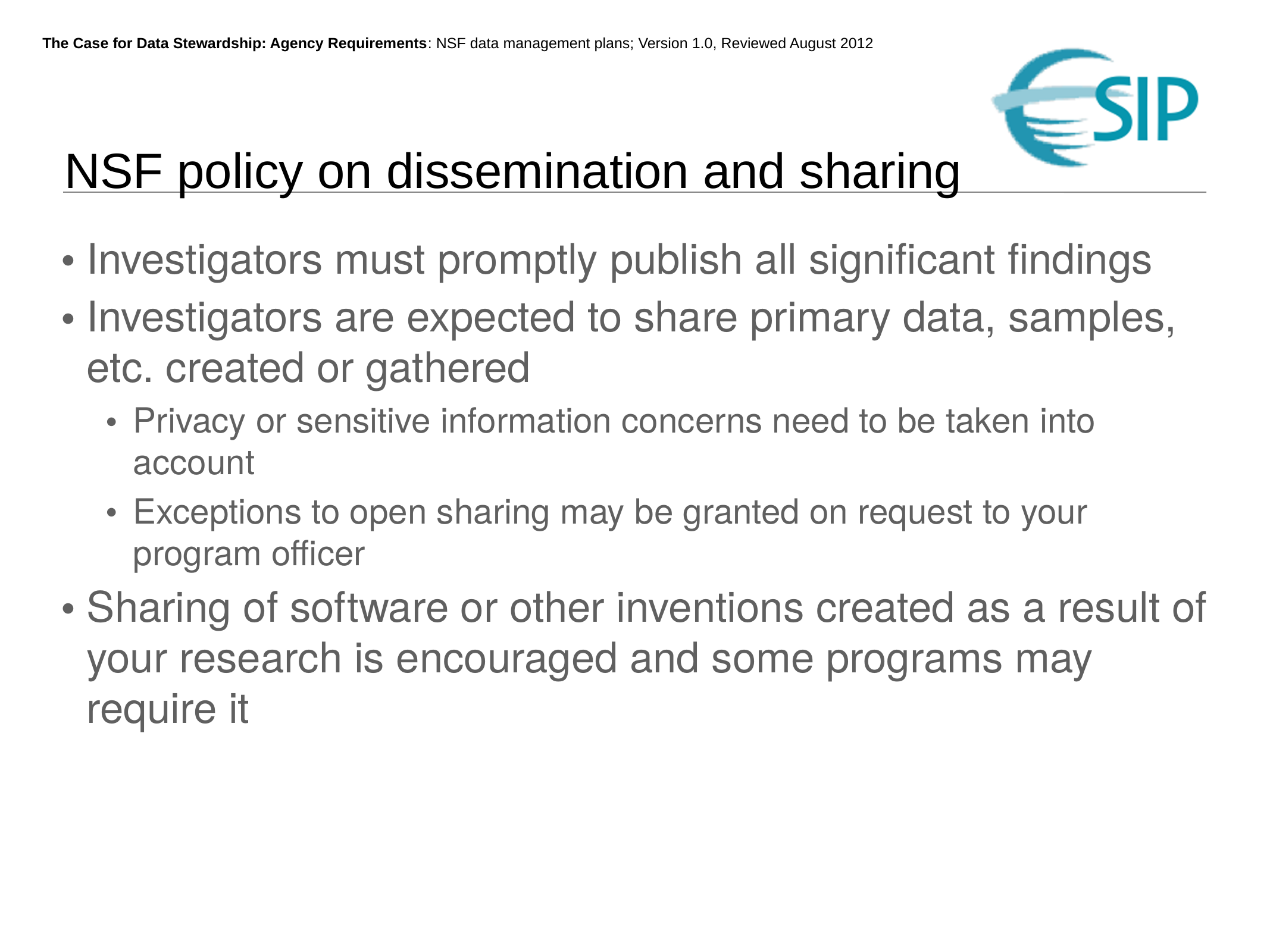

# NSF policy on dissemination and sharing
Investigators must promptly publish all significant findings
Investigators are expected to share primary data, samples, etc. created or gathered
Privacy or sensitive information concerns need to be taken into account
Exceptions to open sharing may be granted on request to your program officer
Sharing of software or other inventions created as a result of your research is encouraged and some programs may require it